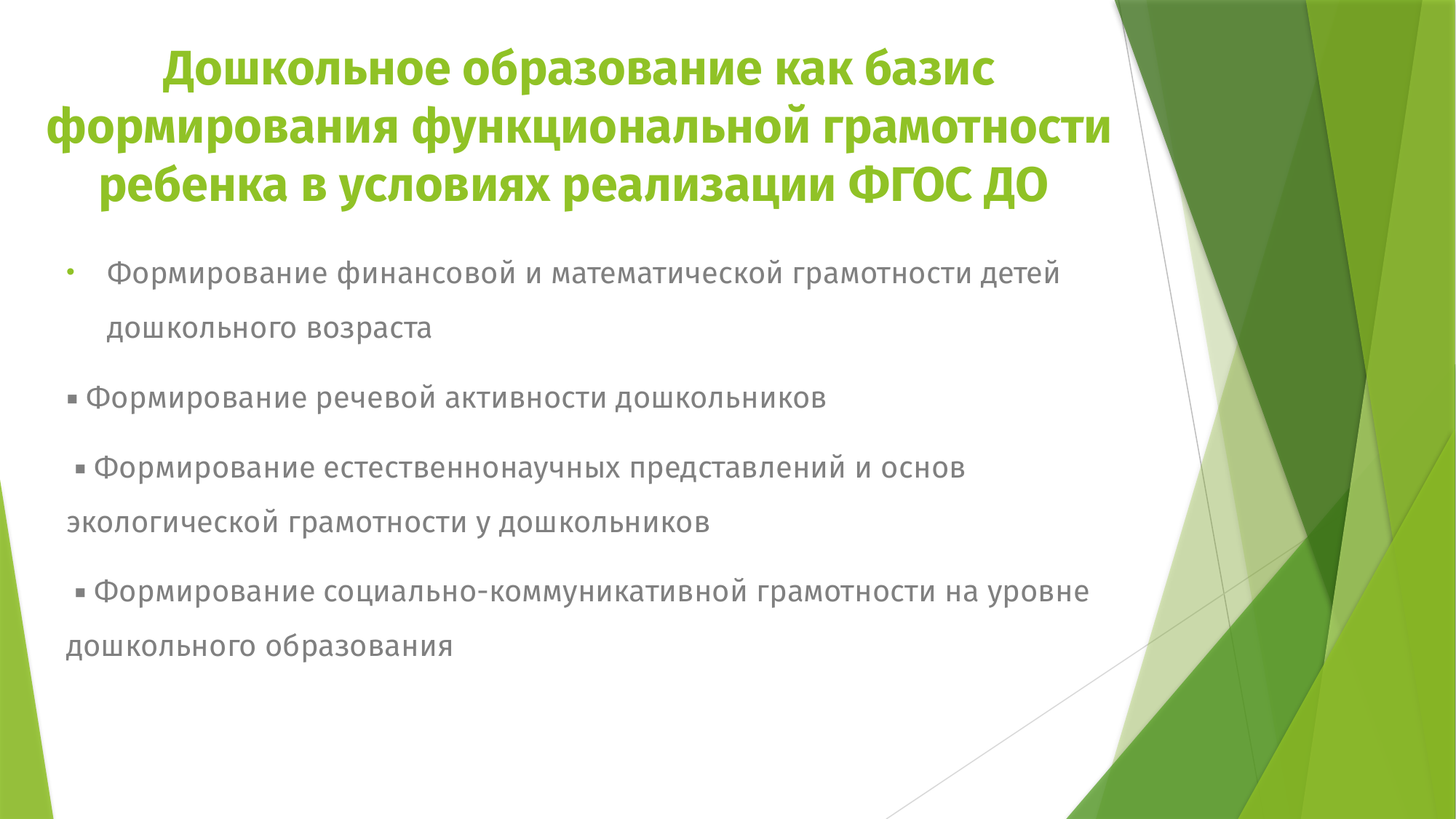

# Дошкольное образование как базис формирования функциональной грамотности ребенка в условиях реализации ФГОС ДО
Формирование финансовой и математической грамотности детей дошкольного возраста
▪ Формирование речевой активности дошкольников
 ▪ Формирование естественнонаучных представлений и основ экологической грамотности у дошкольников
 ▪ Формирование социально-коммуникативной грамотности на уровне дошкольного образования